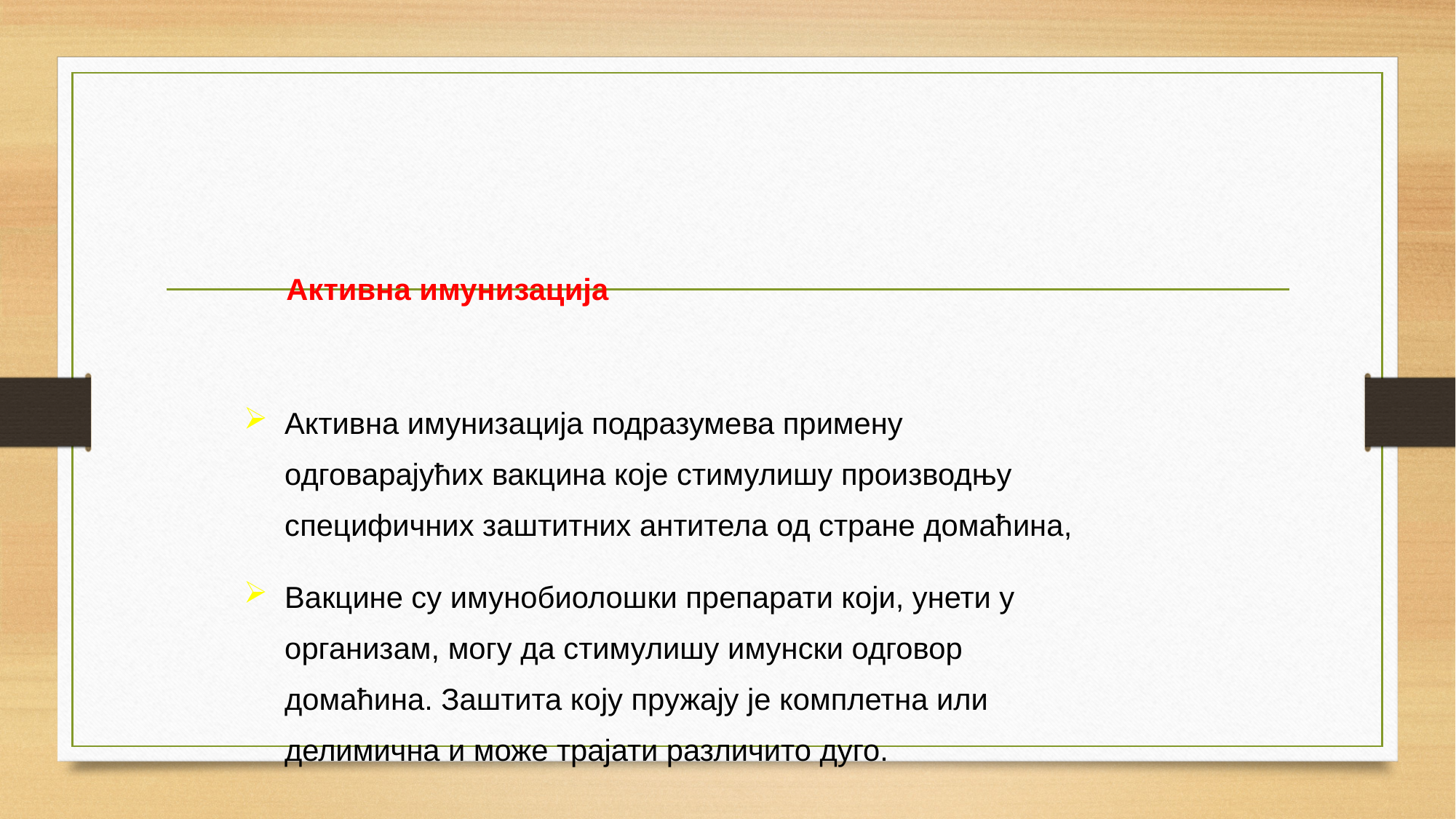

Активна имунизација
Активна имунизација подразумева примену одговарајућих вакцина које стимулишу производњу специфичних заштитних антитела од стране домаћина,
Вакцине су имунобиолошки препарати који, унети у организам, могу да стимулишу имунски одговор домаћина. Заштита коју пружају је комплетна или делимична и може трајати различито дуго.